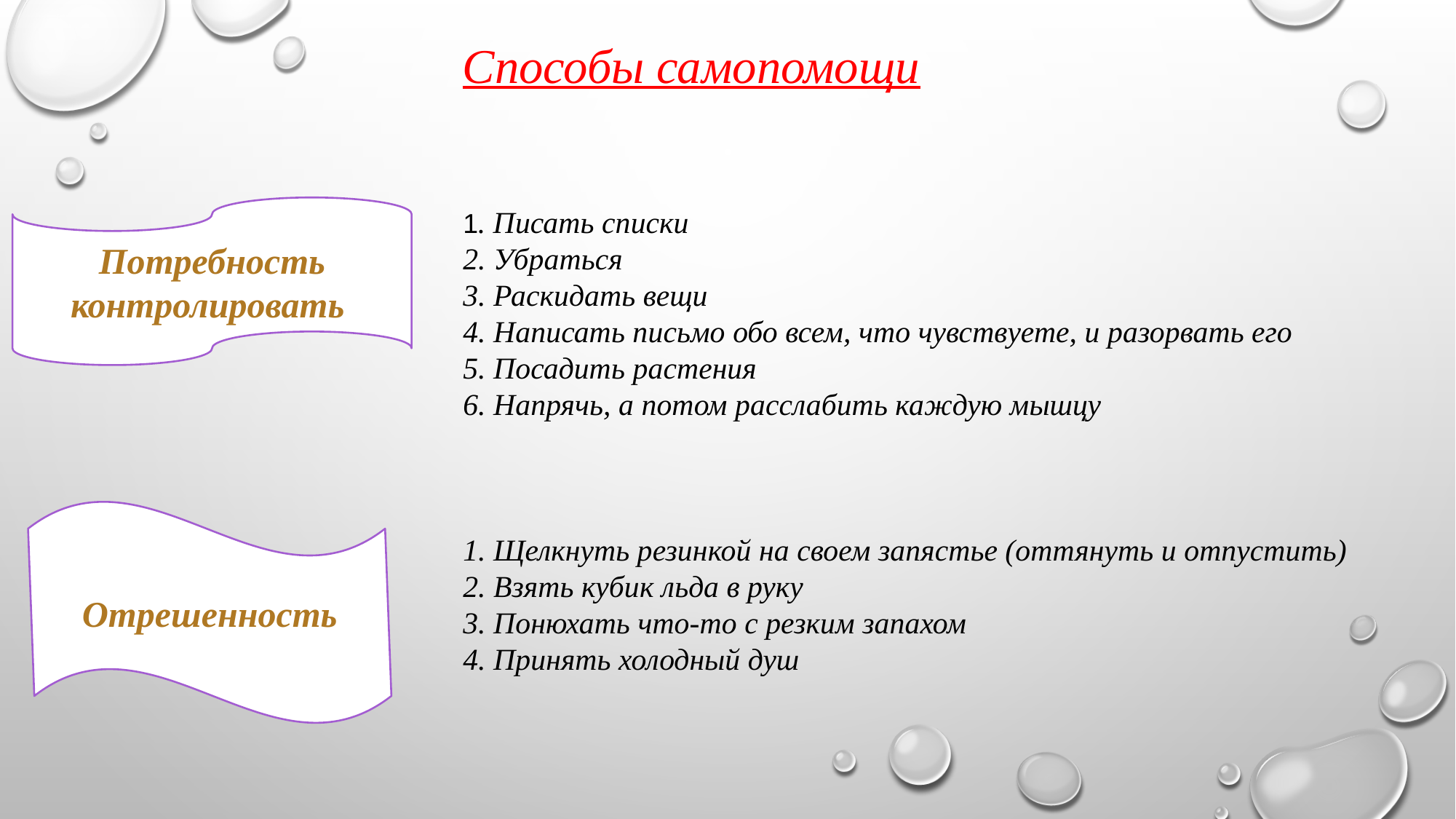

Способы самопомощи

1. Писать списки
2. Убраться
3. Раскидать вещи
4. Написать письмо обо всем, что чувствуете, и разорвать его
5. Посадить растения
6. Напрячь, а потом расслабить каждую мышцу

1. Щелкнуть резинкой на своем запястье (оттянуть и отпустить)
2. Взять кубик льда в руку
3. Понюхать что-то с резким запахом
4. Принять холодный душ
Потребность контролировать
Отрешенность